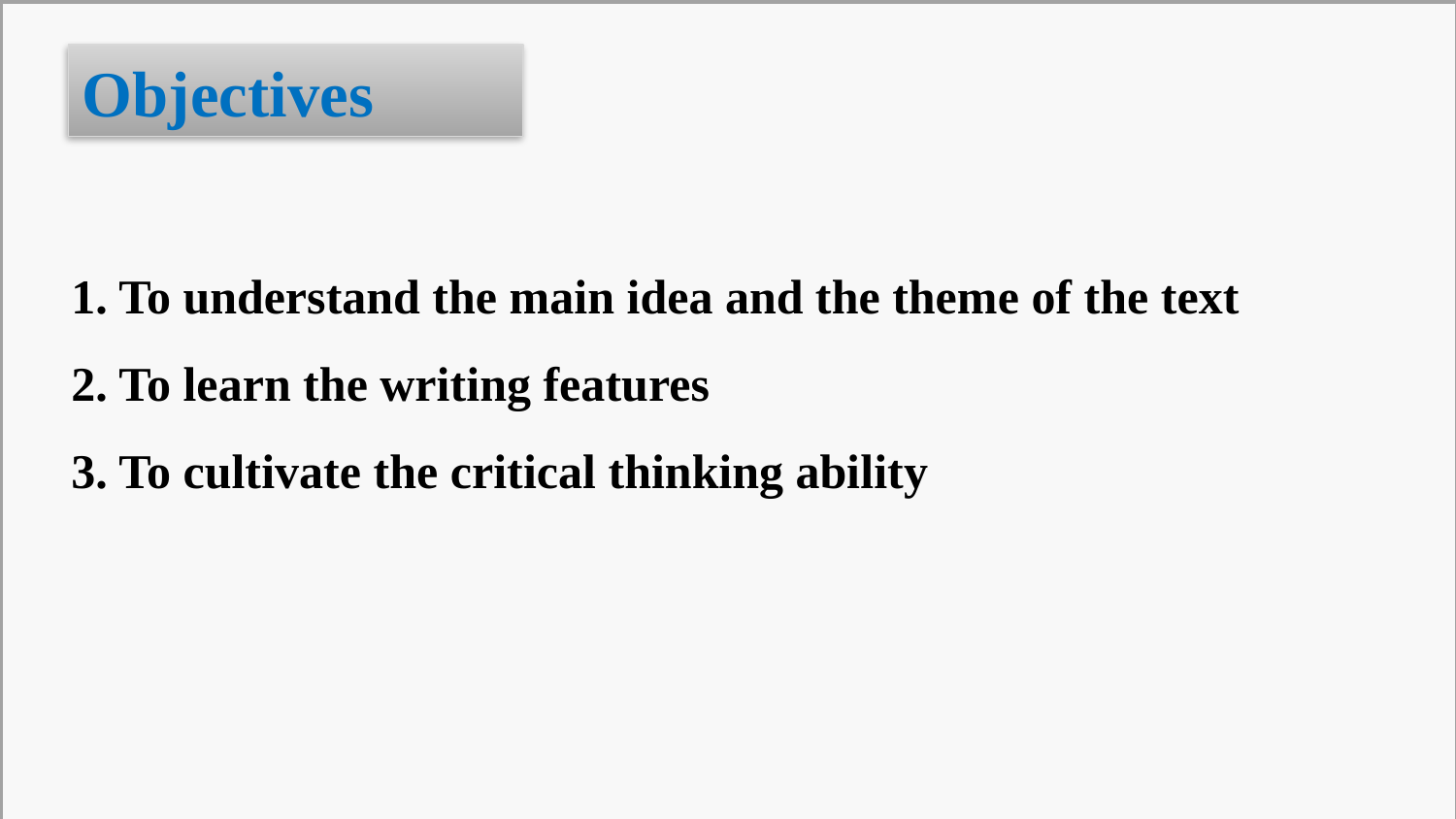

Objectives
1. To understand the main idea and the theme of the text
2. To learn the writing features
3. To cultivate the critical thinking ability